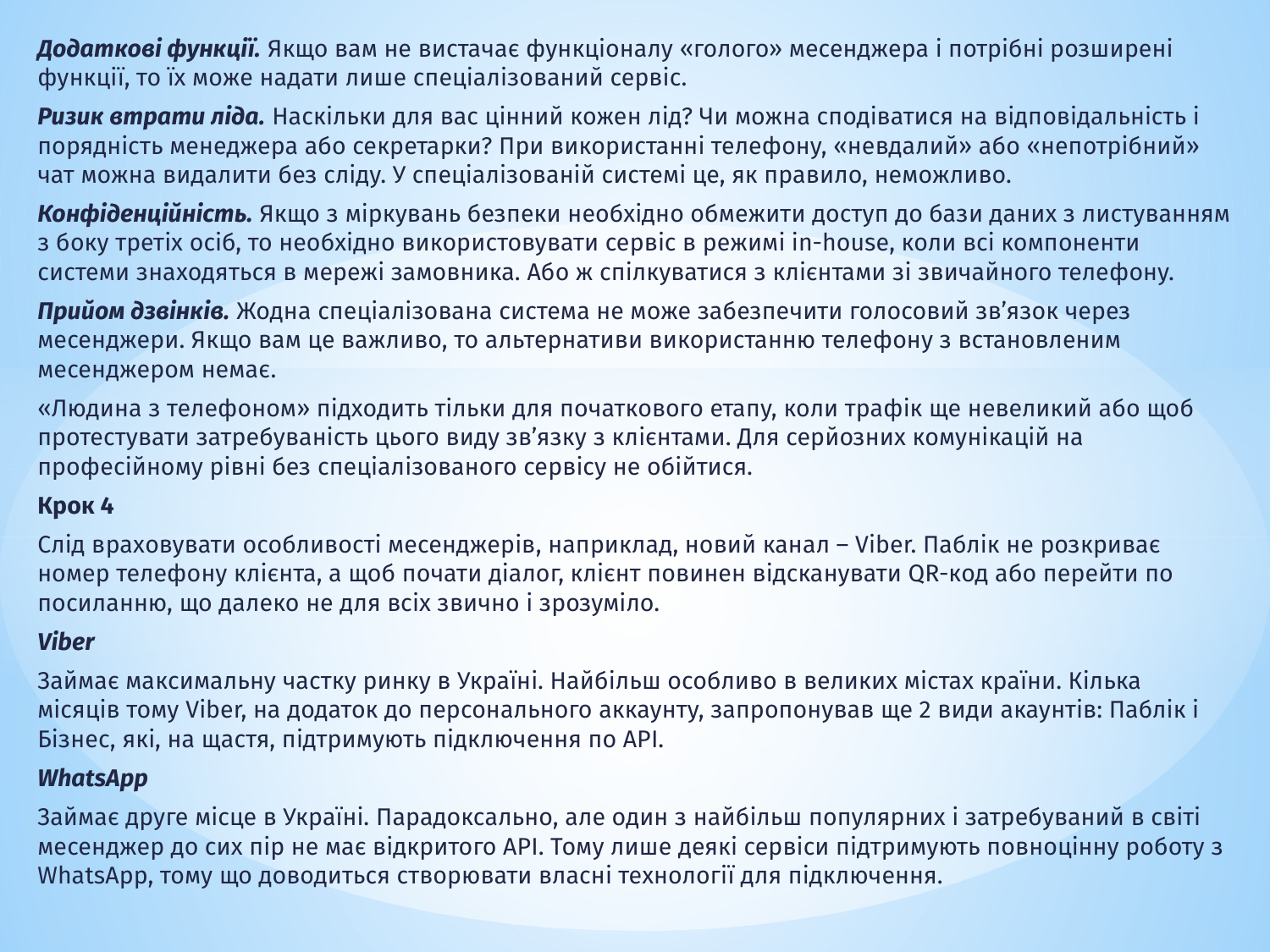

Додаткові функції. Якщо вам не вистачає функціоналу «голого» месенджера і потрібні розширені функції, то їх може надати лише спеціалізований сервіс.
Ризик втрати ліда. Наскільки для вас цінний кожен лід? Чи можна сподіватися на відповідальність і порядність менеджера або секретарки? При використанні телефону, «невдалий» або «непотрібний» чат можна видалити без сліду. У спеціалізованій системі це, як правило, неможливо.
Конфіденційність. Якщо з міркувань безпеки необхідно обмежити доступ до бази даних з листуванням з боку третіх осіб, то необхідно використовувати сервіс в режимі in-house, коли всі компоненти системи знаходяться в мережі замовника. Або ж спілкуватися з клієнтами зі звичайного телефону.
Прийом дзвінків. Жодна спеціалізована система не може забезпечити голосовий зв’язок через месенджери. Якщо вам це важливо, то альтернативи використанню телефону з встановленим месенджером немає.
«Людина з телефоном» підходить тільки для початкового етапу, коли трафік ще невеликий або щоб протестувати затребуваність цього виду зв’язку з клієнтами. Для серйозних комунікацій на професійному рівні без спеціалізованого сервісу не обійтися.
Крок 4
Слід враховувати особливості месенджерів, наприклад, новий канал – Viber. Паблік не розкриває номер телефону клієнта, а щоб почати діалог, клієнт повинен відсканувати QR-код або перейти по посиланню, що далеко не для всіх звично і зрозуміло.
Viber
Займає максимальну частку ринку в Україні. Найбільш особливо в великих містах країни. Кілька місяців тому Viber, на додаток до персонального аккаунту, запропонував ще 2 види акаунтів: Паблік і Бізнес, які, на щастя, підтримують підключення по API.
WhatsApp
Займає друге місце в Україні. Парадоксально, але один з найбільш популярних і затребуваний в світі месенджер до сих пір не має відкритого API. Тому лише деякі сервіси підтримують повноцінну роботу з WhatsApp, тому що доводиться створювати власні технології для підключення.